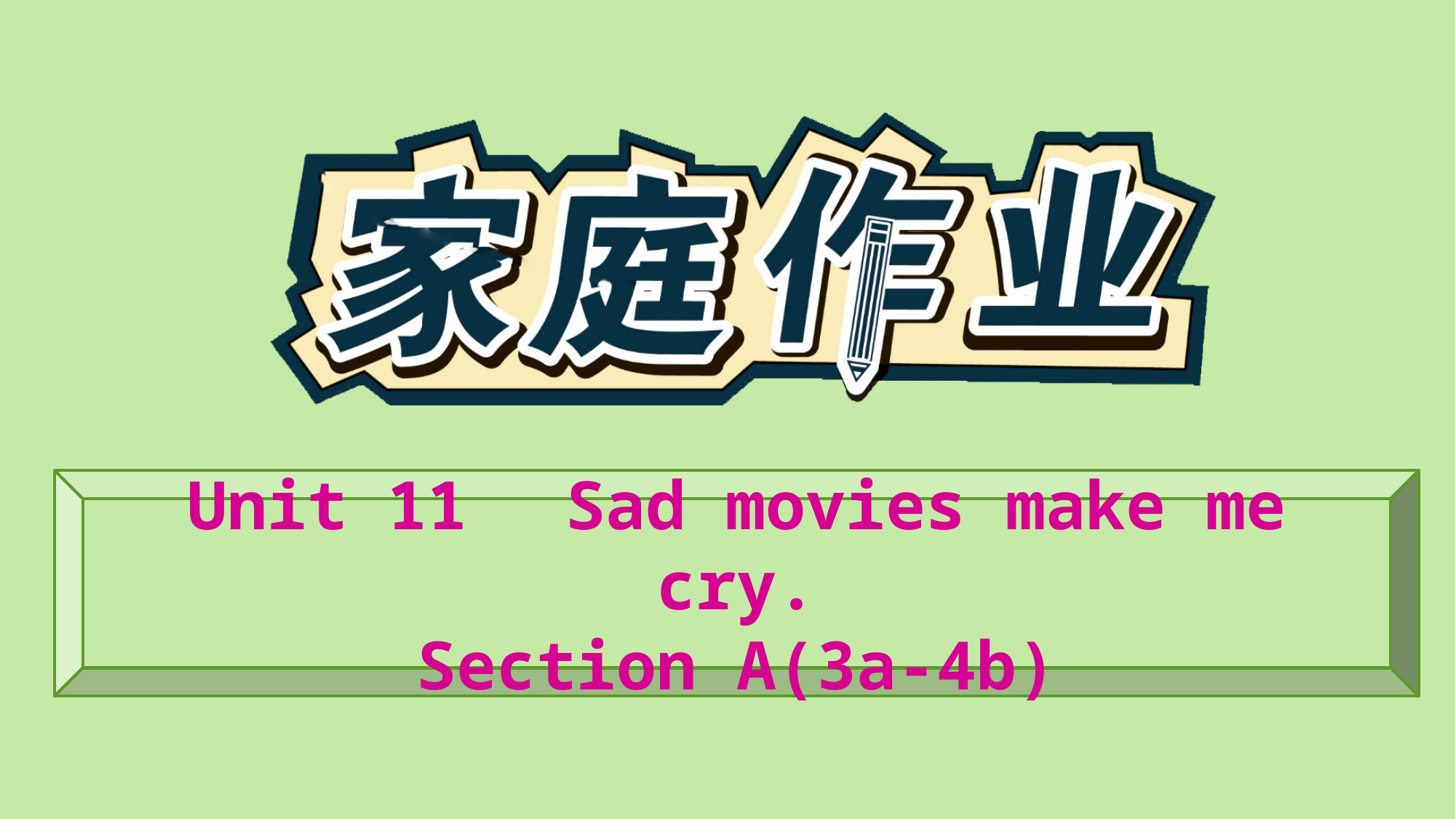

Unit 11　Sad movies make me cry.
Section A(3a-4b)